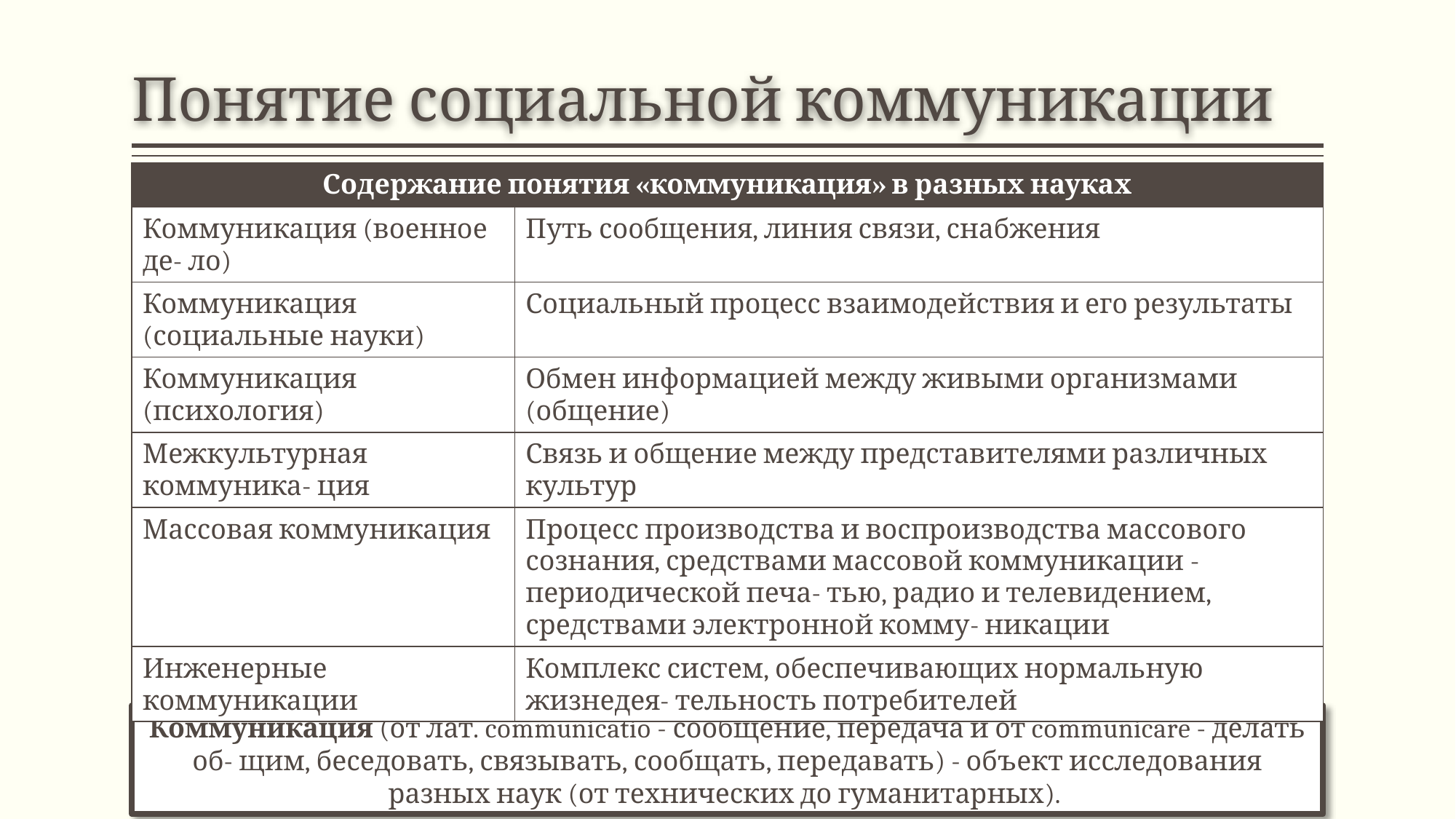

# Понятие социальной коммуникации
| Содержание понятия «коммуникация» в разных науках |  |
| --- | --- |
| Коммуникация (военное де- ло) | Путь сообщения, линия связи, снабжения |
| Коммуникация (социальные науки) | Социальный процесс взаимодействия и его результаты |
| Коммуникация (психология) | Обмен информацией между живыми организмами (общение) |
| Межкультурная коммуника- ция | Связь и общение между представителями различных культур |
| Массовая коммуникация | Процесс производства и воспроизводства массового сознания, средствами массовой коммуникации - периодической печа- тью, радио и телевидением, средствами электронной комму- никации |
| Инженерные коммуникации | Комплекс систем, обеспечивающих нормальную жизнедея- тельность потребителей |
Коммуникация (от лат. communicatio - сообщение, передача и от communicare - делать об- щим, беседовать, связывать, сообщать, передавать) - объект исследования разных наук (от технических до гуманитарных).